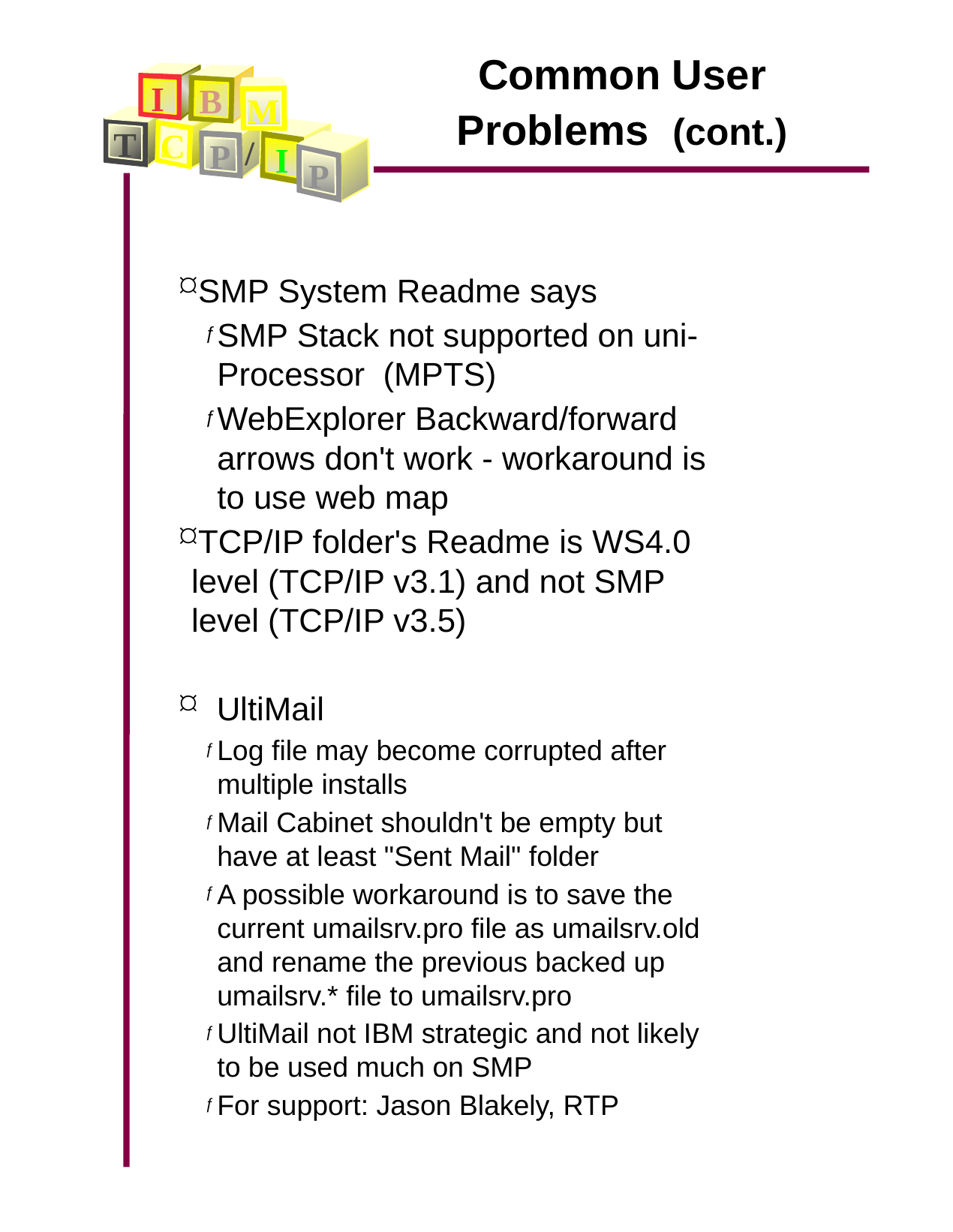

Common User Problems  (cont.)

I

B

M

T
C

/

P

I

P

SMP System Readme says
SMP Stack not supported on uni-Processor  (MPTS)
WebExplorer Backward/forward arrows don't work - workaround is to use web map
TCP/IP folder's Readme is WS4.0 level (TCP/IP v3.1) and not SMP level (TCP/IP v3.5)

  UltiMail
Log file may become corrupted after multiple installs
Mail Cabinet shouldn't be empty but have at least "Sent Mail" folder
A possible workaround is to save the current umailsrv.pro file as umailsrv.old and rename the previous backed up umailsrv.* file to umailsrv.pro
UltiMail not IBM strategic and not likely to be used much on SMP
For support: Jason Blakely, RTP